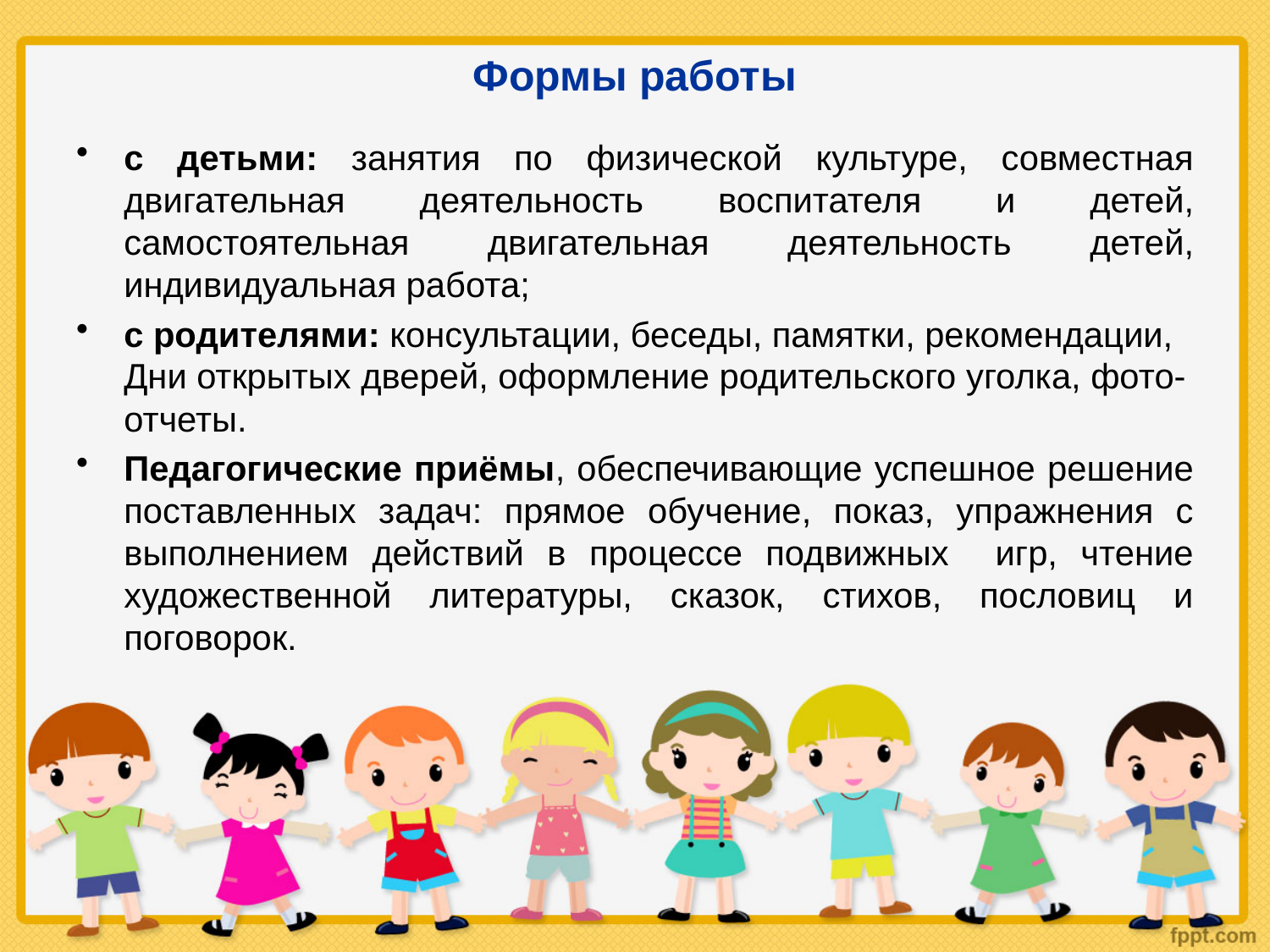

# Формы работы
с детьми: занятия по физической культуре, совместная двигательная деятельность воспитателя и детей, самостоятельная двигательная деятельность детей, индивидуальная работа;
с родителями: консультации, беседы, памятки, рекомендации, Дни открытых дверей, оформление родительского уголка, фото-отчеты.
Педагогические приёмы, обеспечивающие успешное решение поставленных задач: прямое обучение, показ, упражнения с выполнением действий в процессе подвижных  игр, чтение художественной литературы, сказок, стихов, пословиц и поговорок.